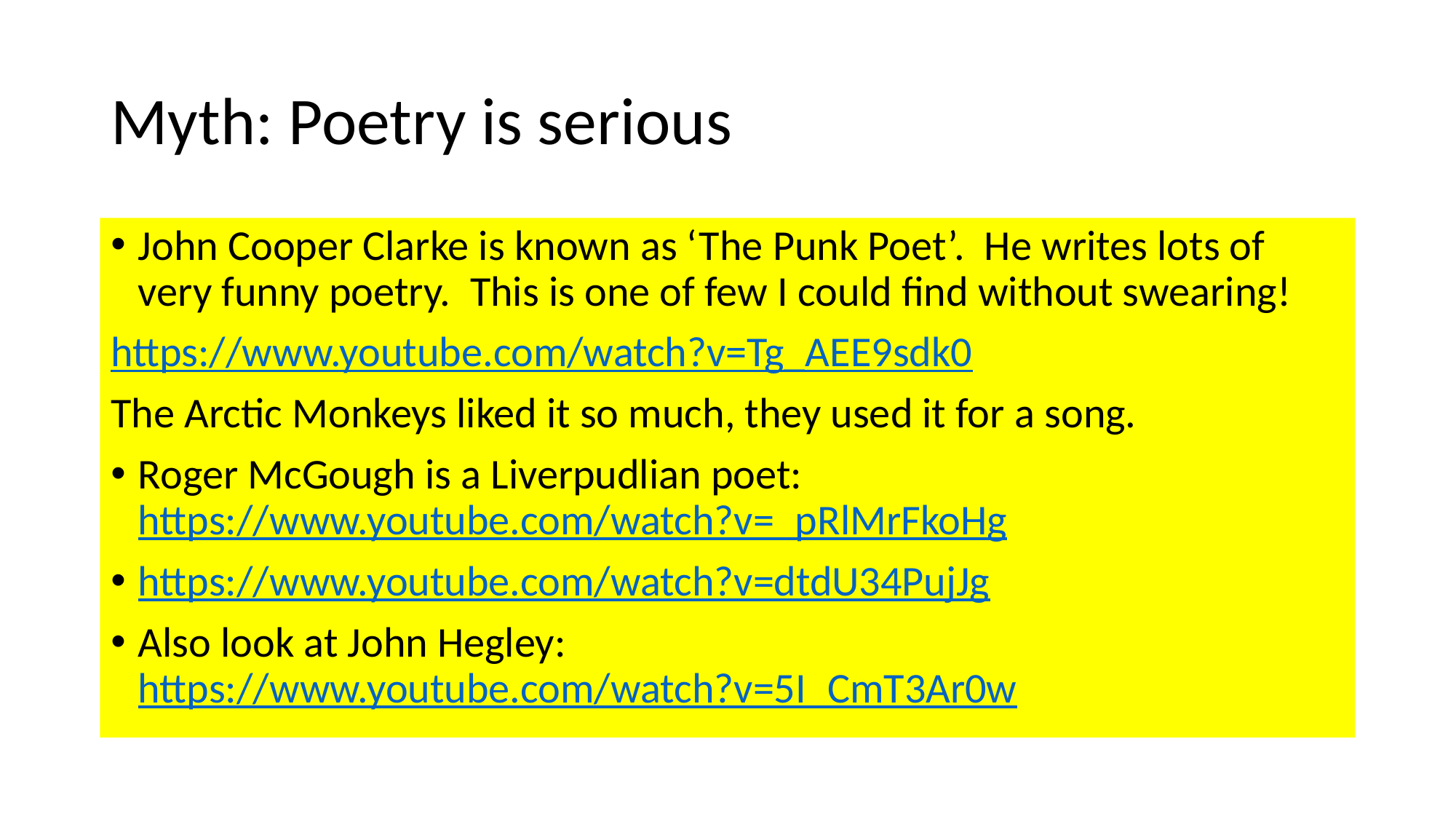

# Myth: Poetry is serious
John Cooper Clarke is known as ‘The Punk Poet’.  He writes lots of very funny poetry.  This is one of few I could find without swearing!
https://www.youtube.com/watch?v=Tg_AEE9sdk0
The Arctic Monkeys liked it so much, they used it for a song.
Roger McGough is a Liverpudlian poet: https://www.youtube.com/watch?v=_pRlMrFkoHg
https://www.youtube.com/watch?v=dtdU34PujJg
Also look at John Hegley: https://www.youtube.com/watch?v=5I_CmT3Ar0w